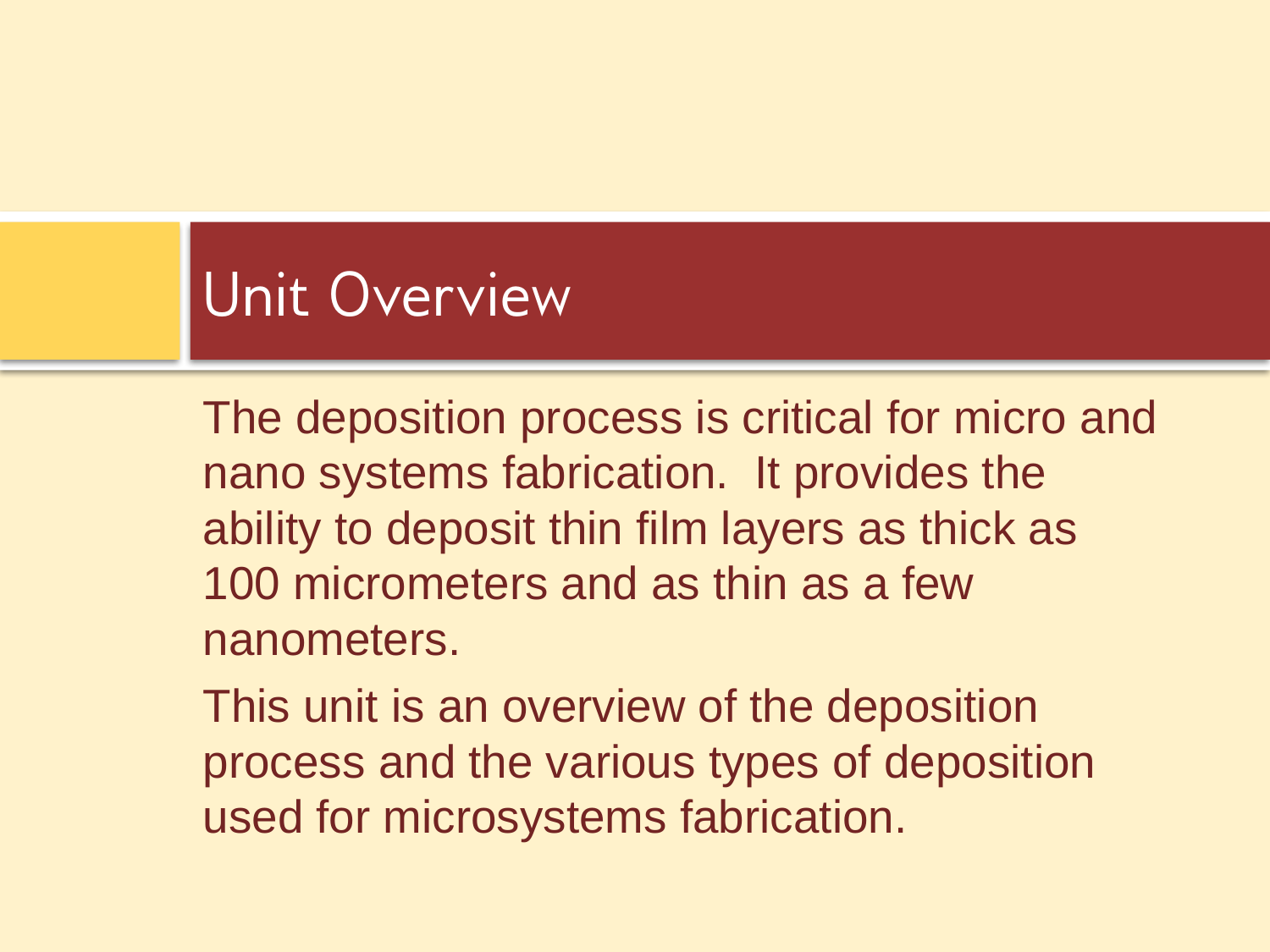

# Unit Overview
The deposition process is critical for micro and nano systems fabrication.  It provides the ability to deposit thin film layers as thick as 100 micrometers and as thin as a few nanometers.
This unit is an overview of the deposition process and the various types of deposition used for microsystems fabrication.